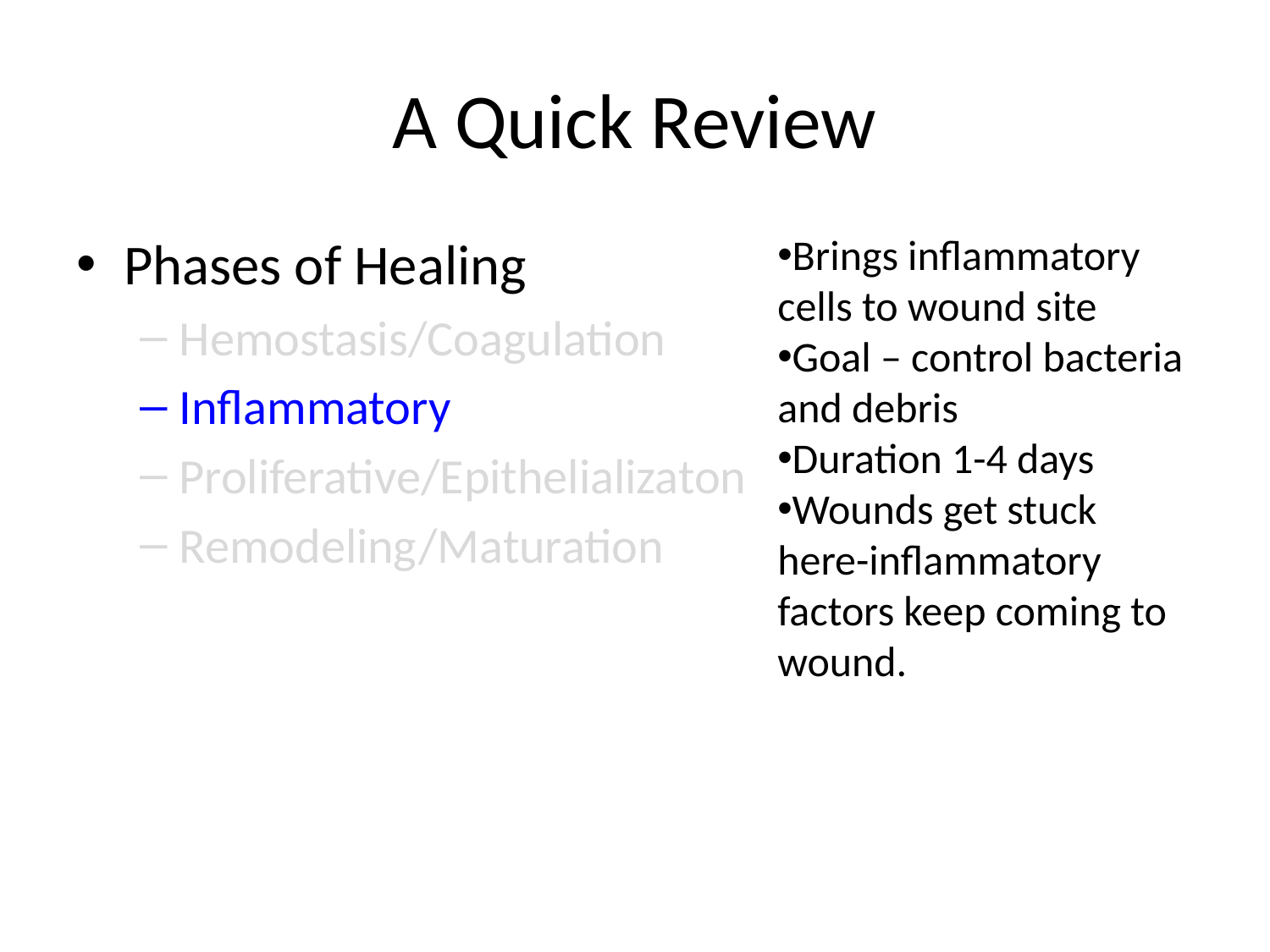

# A Quick Review
Phases of Healing
Hemostasis/Coagulation
Inflammatory
Proliferative/Epithelializaton
Remodeling/Maturation
Brings inflammatory cells to wound site
Goal – control bacteria and debris
Duration 1-4 days
Wounds get stuck here-inflammatory factors keep coming to wound.